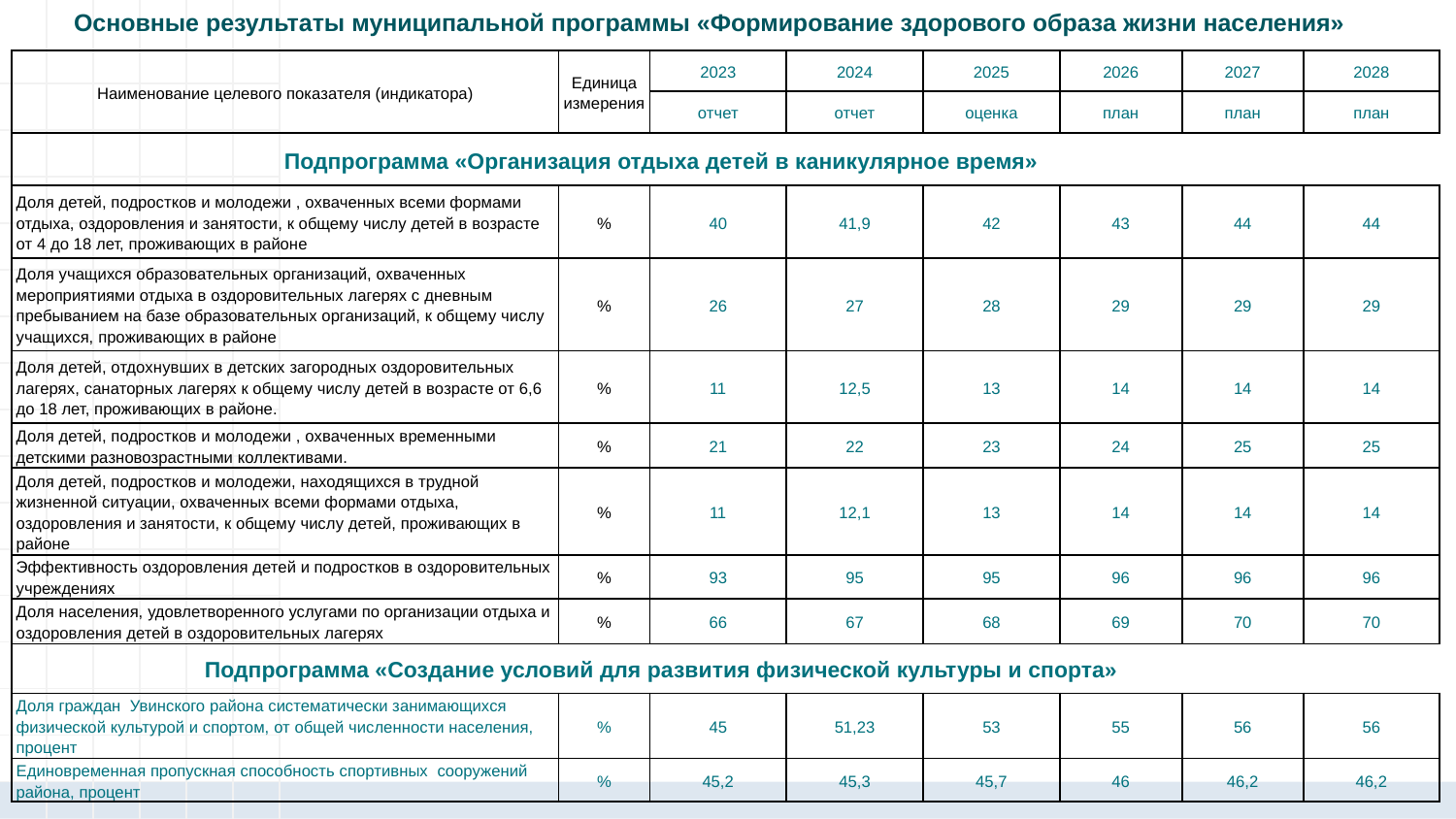

Основные результаты муниципальной программы «Формирование здорового образа жизни населения»
| Наименование целевого показателя (индикатора) | Единица измерения | 2023 | 2024 | 2025 | 2026 | 2027 | 2028 |
| --- | --- | --- | --- | --- | --- | --- | --- |
|  |  | отчет | отчет | оценка | план | план | план |
| Подпрограмма «Организация отдыха детей в каникулярное время» |  |  |  |  |  |  |  |
| Доля детей, подростков и молодежи , охваченных всеми формами отдыха, оздоровления и занятости, к общему числу детей в возрасте от 4 до 18 лет, проживающих в районе | % | 40 | 41,9 | 42 | 43 | 44 | 44 |
| Доля учащихся образовательных организаций, охваченных мероприятиями отдыха в оздоровительных лагерях с дневным пребыванием на базе образовательных организаций, к общему числу учащихся, проживающих в районе | % | 26 | 27 | 28 | 29 | 29 | 29 |
| Доля детей, отдохнувших в детских загородных оздоровительных лагерях, санаторных лагерях к общему числу детей в возрасте от 6,6 до 18 лет, проживающих в районе. | % | 11 | 12,5 | 13 | 14 | 14 | 14 |
| Доля детей, подростков и молодежи , охваченных временными детскими разновозрастными коллективами. | % | 21 | 22 | 23 | 24 | 25 | 25 |
| Доля детей, подростков и молодежи, находящихся в трудной жизненной ситуации, охваченных всеми формами отдыха, оздоровления и занятости, к общему числу детей, проживающих в районе | % | 11 | 12,1 | 13 | 14 | 14 | 14 |
| Эффективность оздоровления детей и подростков в оздоровительных учреждениях | % | 93 | 95 | 95 | 96 | 96 | 96 |
| Доля населения, удовлетворенного услугами по организации отдыха и оздоровления детей в оздоровительных лагерях | % | 66 | 67 | 68 | 69 | 70 | 70 |
| Подпрограмма «Создание условий для развития физической культуры и спорта» |  |  |  |  |  |  |  |
| Доля граждан Увинского района систематически занимающихся физической культурой и спортом, от общей численности населения, процент | % | 45 | 51,23 | 53 | 55 | 56 | 56 |
| Единовременная пропускная способность спортивных сооружений района, процент | % | 45,2 | 45,3 | 45,7 | 46 | 46,2 | 46,2 |